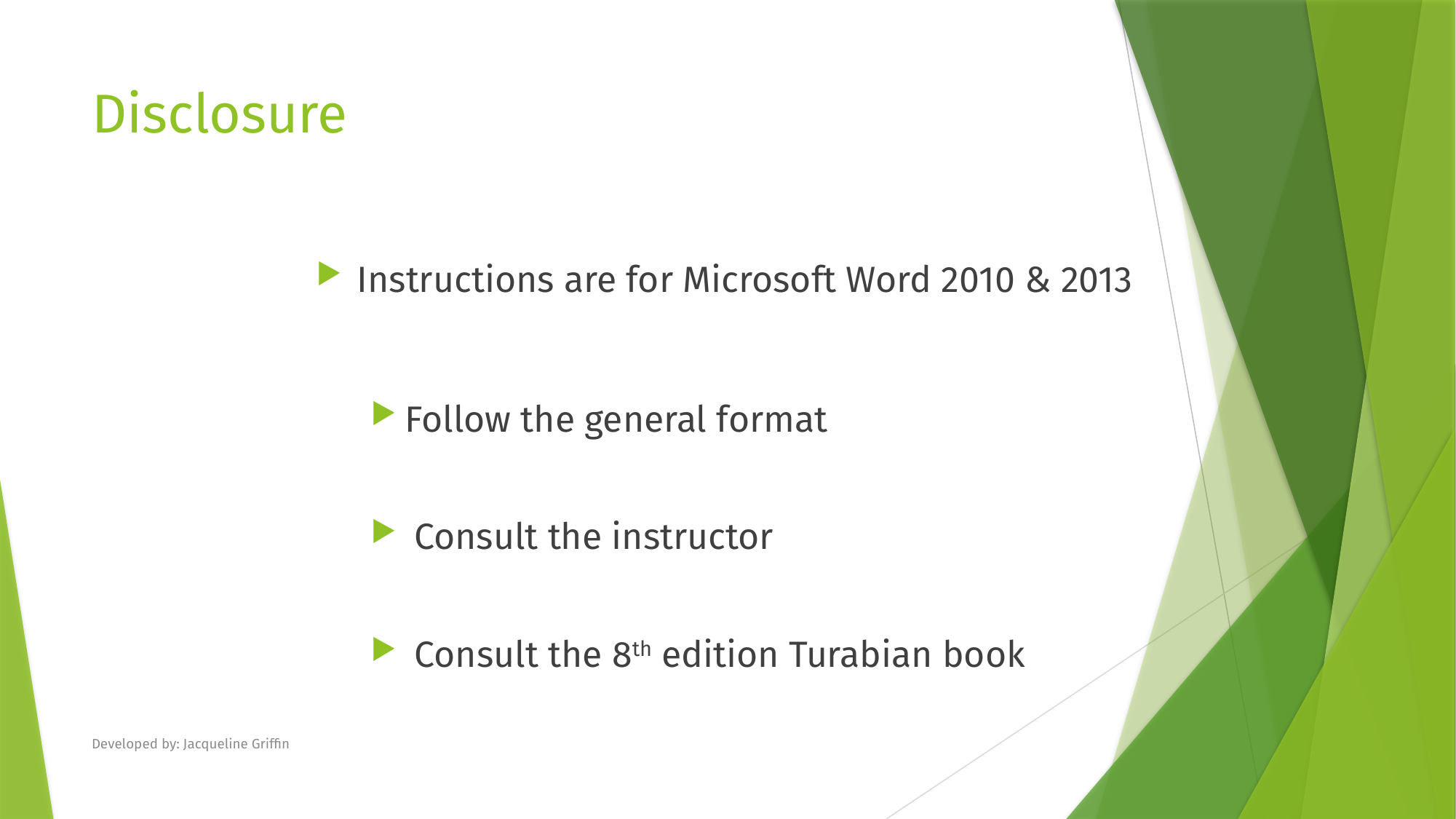

# Disclosure
Instructions are for Microsoft Word 2010 & 2013

Follow the general format

 Consult the instructor

 Consult the 8th edition Turabian book

Developed by: Jacqueline Griffin